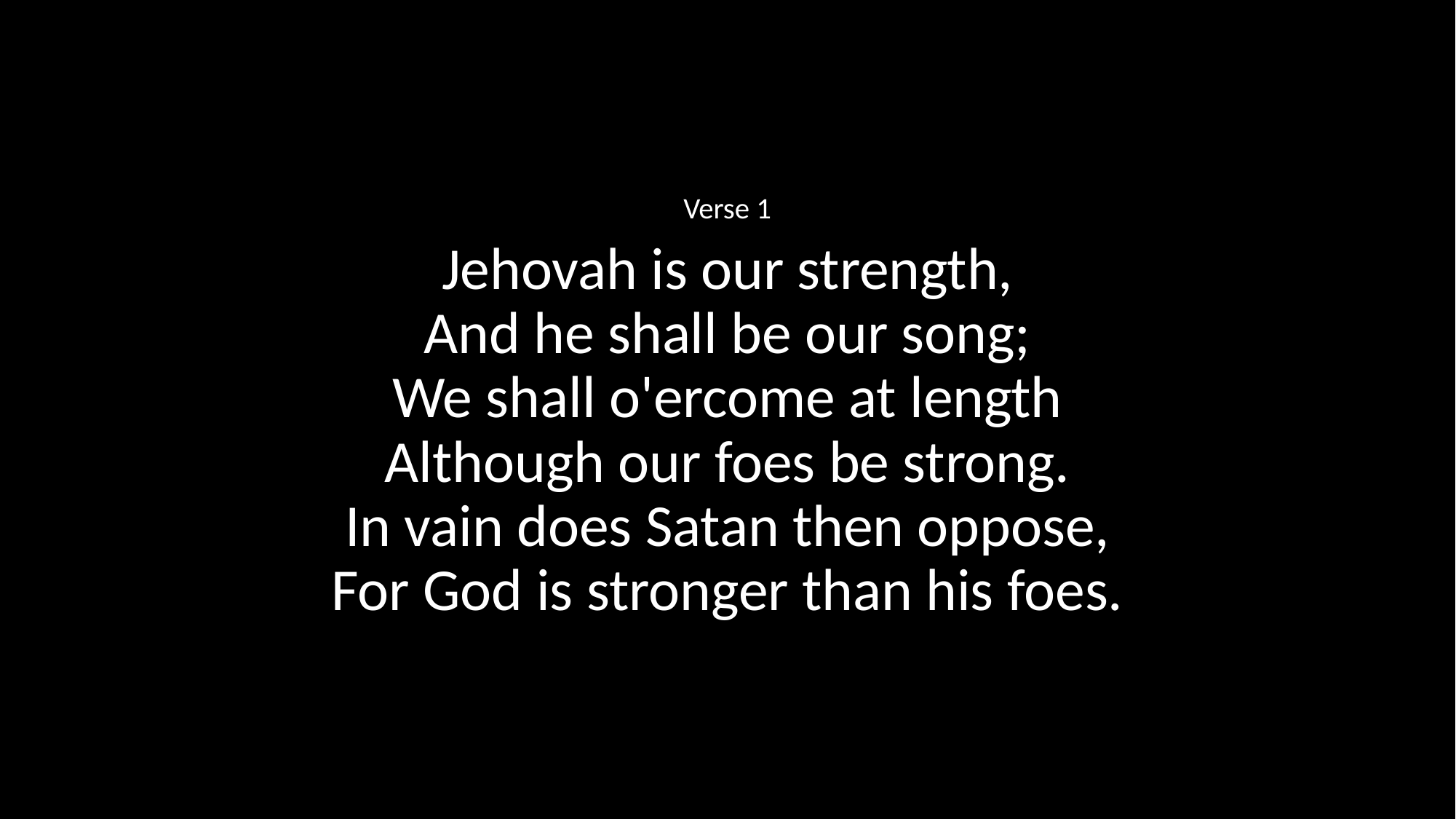

Verse 1
Jehovah is our strength,
And he shall be our song;
We shall o'ercome at length
Although our foes be strong.
In vain does Satan then oppose,
For God is stronger than his foes.